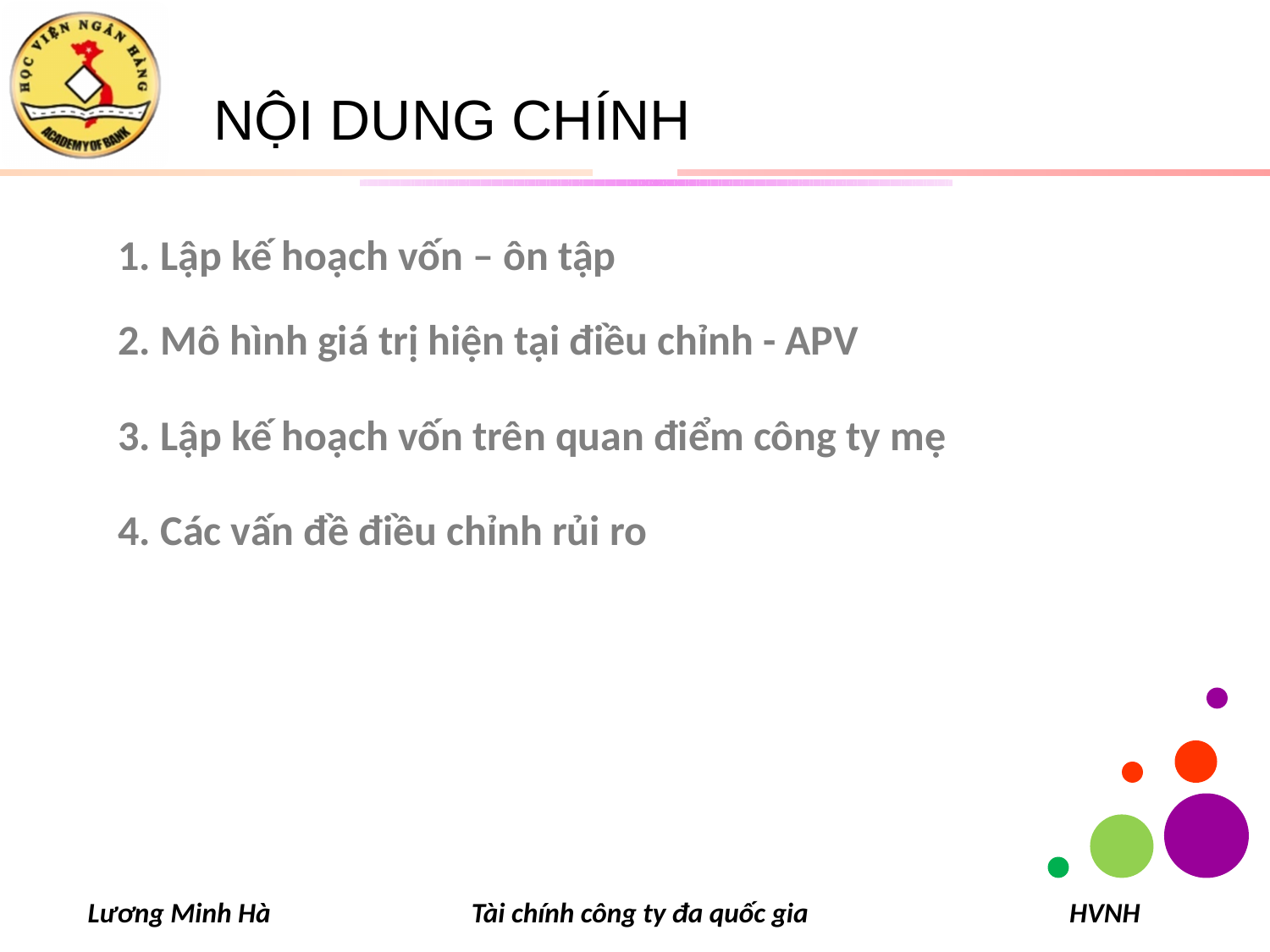

# NỘI DUNG CHÍNH
1. Lập kế hoạch vốn – ôn tập
2. Mô hình giá trị hiện tại điều chỉnh - APV
3. Lập kế hoạch vốn trên quan điểm công ty mẹ
4. Các vấn đề điều chỉnh rủi ro